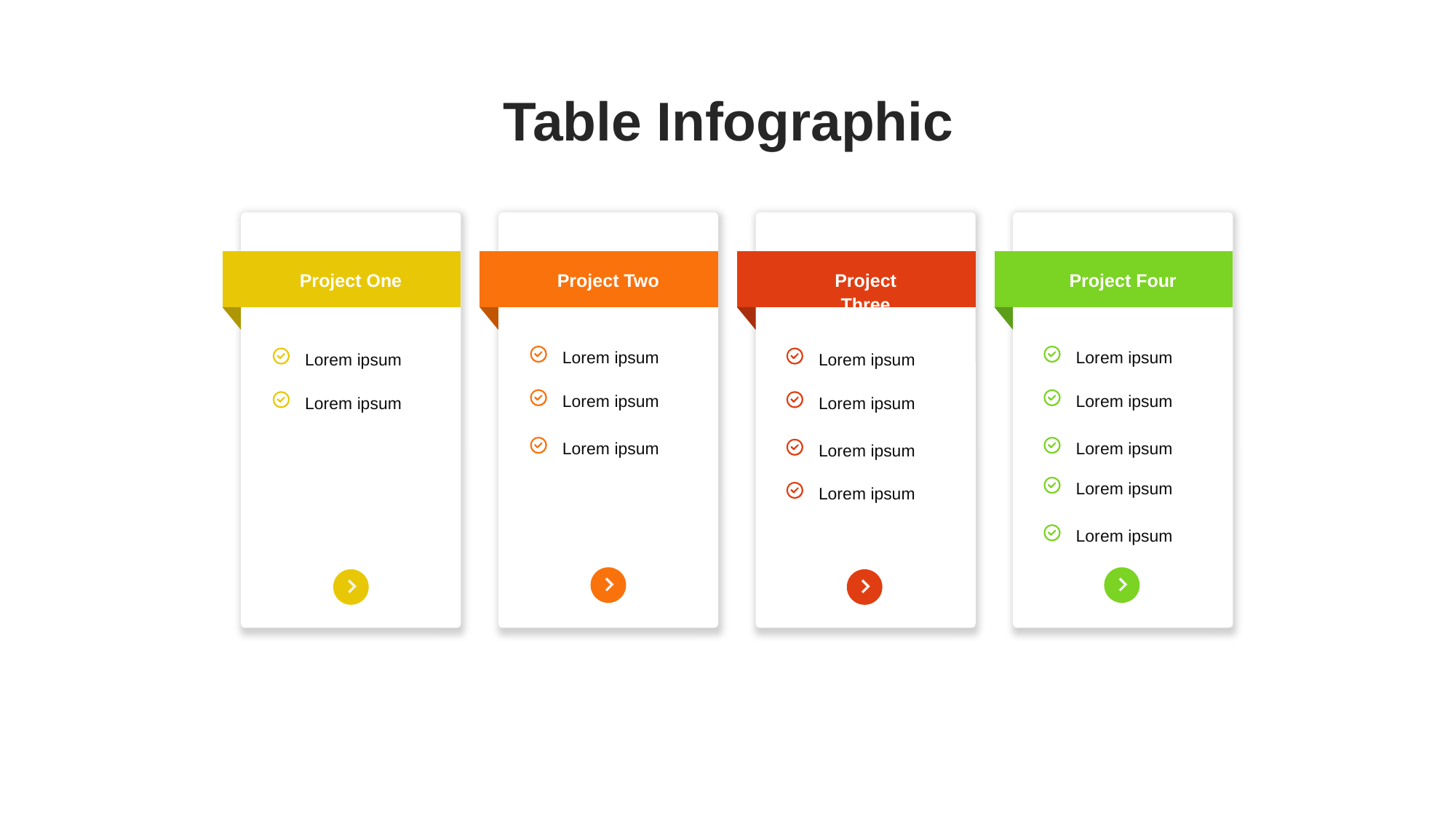

Table Infographic

Project One
Project Two
Project Three
Project Four

Lorem ipsum
Lorem ipsum
Lorem ipsum
Lorem ipsum

Lorem ipsum
Lorem ipsum
Lorem ipsum
Lorem ipsum

Lorem ipsum
Lorem ipsum
Lorem ipsum

Lorem ipsum
Lorem ipsum

Lorem ipsum